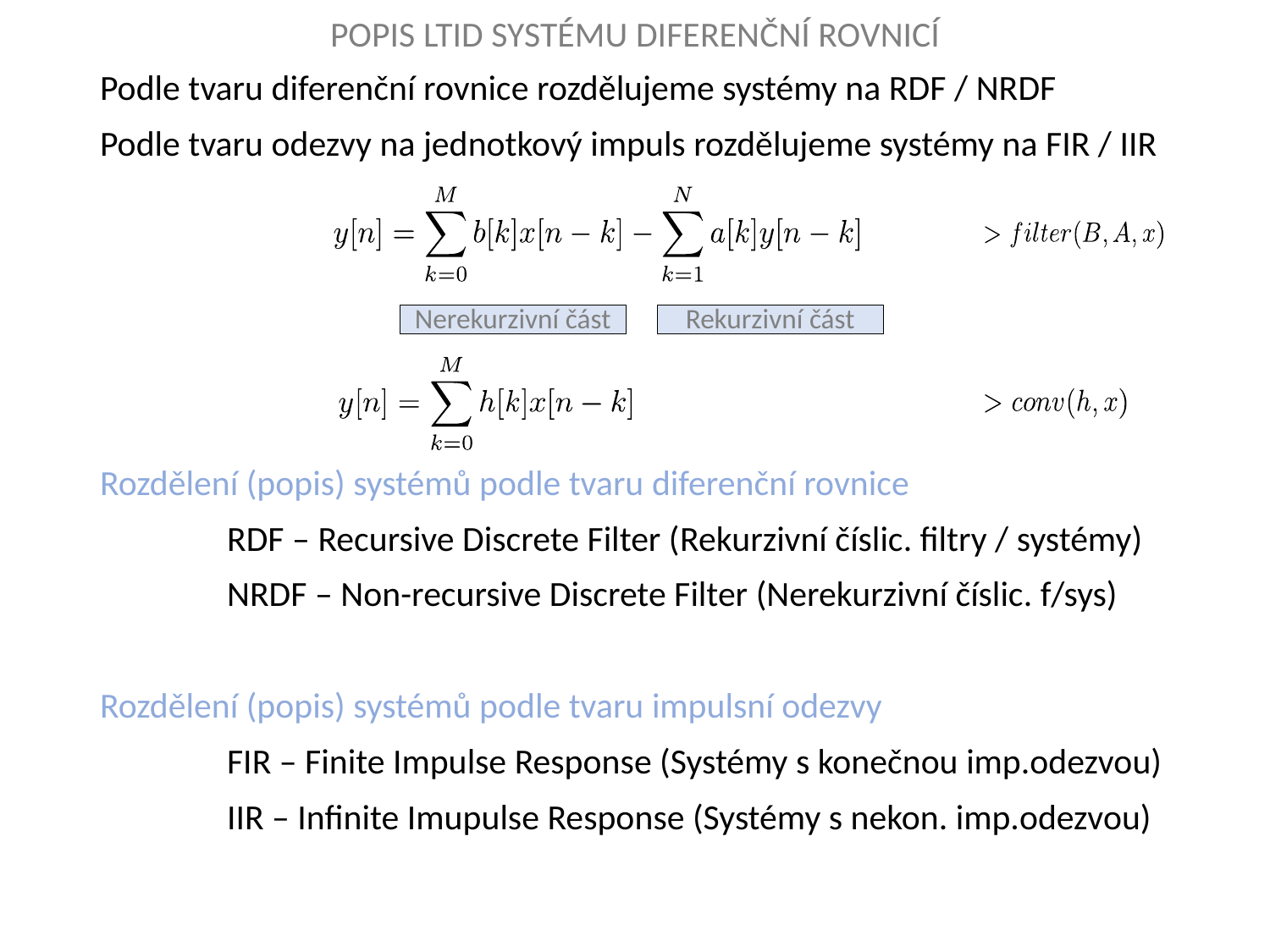

POPIS LTID SYSTÉMU DIFERENČNÍ ROVNICÍ
Podle tvaru diferenční rovnice rozdělujeme systémy na RDF / NRDF
Podle tvaru odezvy na jednotkový impuls rozdělujeme systémy na FIR / IIR

Rozdělení (popis) systémů podle tvaru diferenční rovnice
	RDF – Recursive Discrete Filter (Rekurzivní číslic. filtry / systémy)
	NRDF – Non-recursive Discrete Filter (Nerekurzivní číslic. f/sys)

Rozdělení (popis) systémů podle tvaru impulsní odezvy
	FIR – Finite Impulse Response (Systémy s konečnou imp.odezvou)
	IIR – Infinite Imupulse Response (Systémy s nekon. imp.odezvou)

Rekurzivní část
Nerekurzivní část